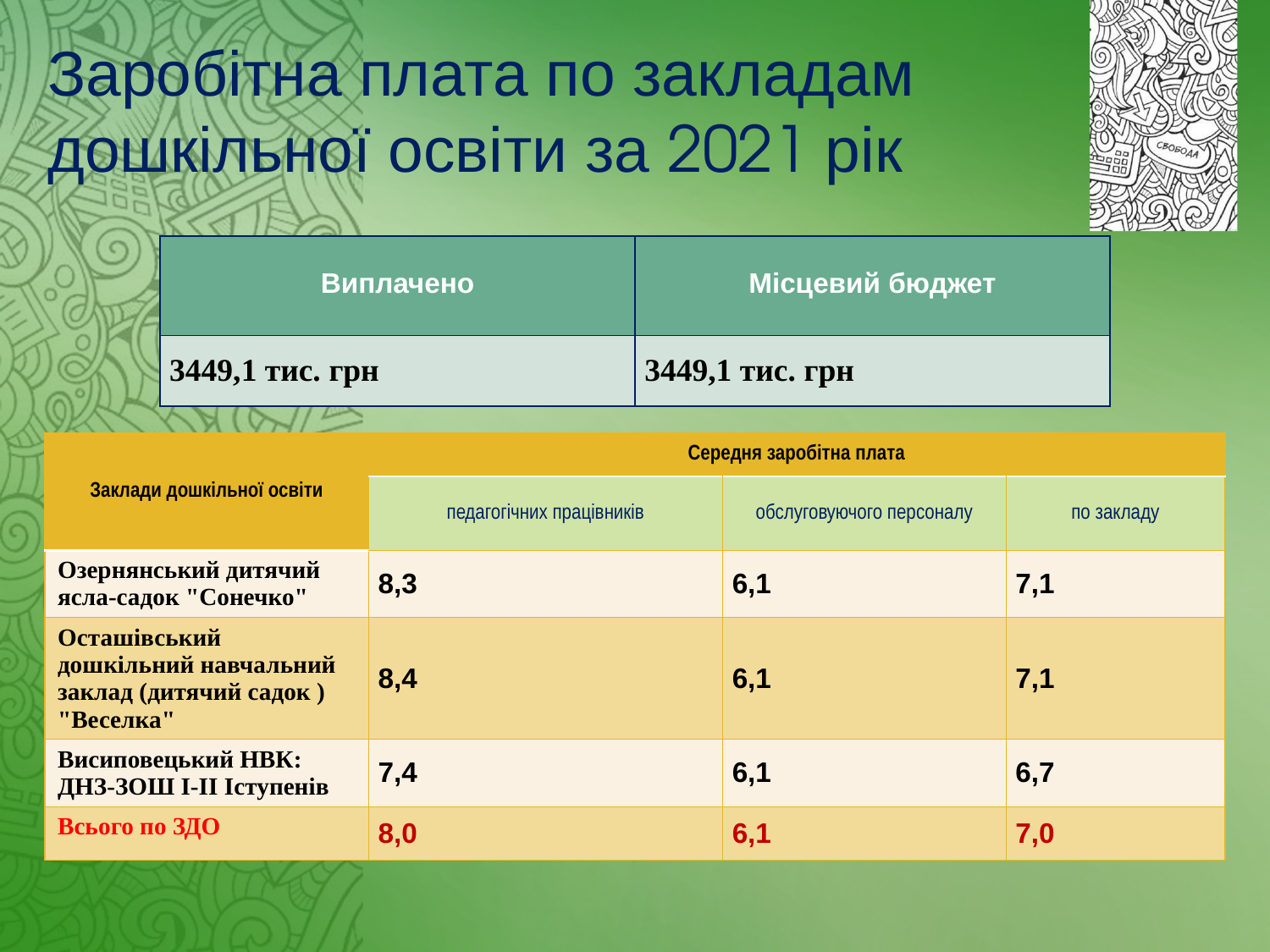

# Заробітна плата по закладам дошкільної освіти за 2021 рік
| Виплачено | Місцевий бюджет |
| --- | --- |
| 3449,1 тис. грн | 3449,1 тис. грн |
| Заклади дошкільної освіти | Середня заробітна плата |  |  |
| --- | --- | --- | --- |
|  | педагогічних працівників | обслуговуючого персоналу | по закладу |
| Озернянський дитячий ясла-садок "Сонечко" | 8,3 | 6,1 | 7,1 |
| Осташівський дошкільний навчальний заклад (дитячий садок ) "Веселка" | 8,4 | 6,1 | 7,1 |
| Висиповецький НВК: ДНЗ-ЗОШ І-ІІ Іступенів | 7,4 | 6,1 | 6,7 |
| Всього по ЗДО | 8,0 | 6,1 | 7,0 |